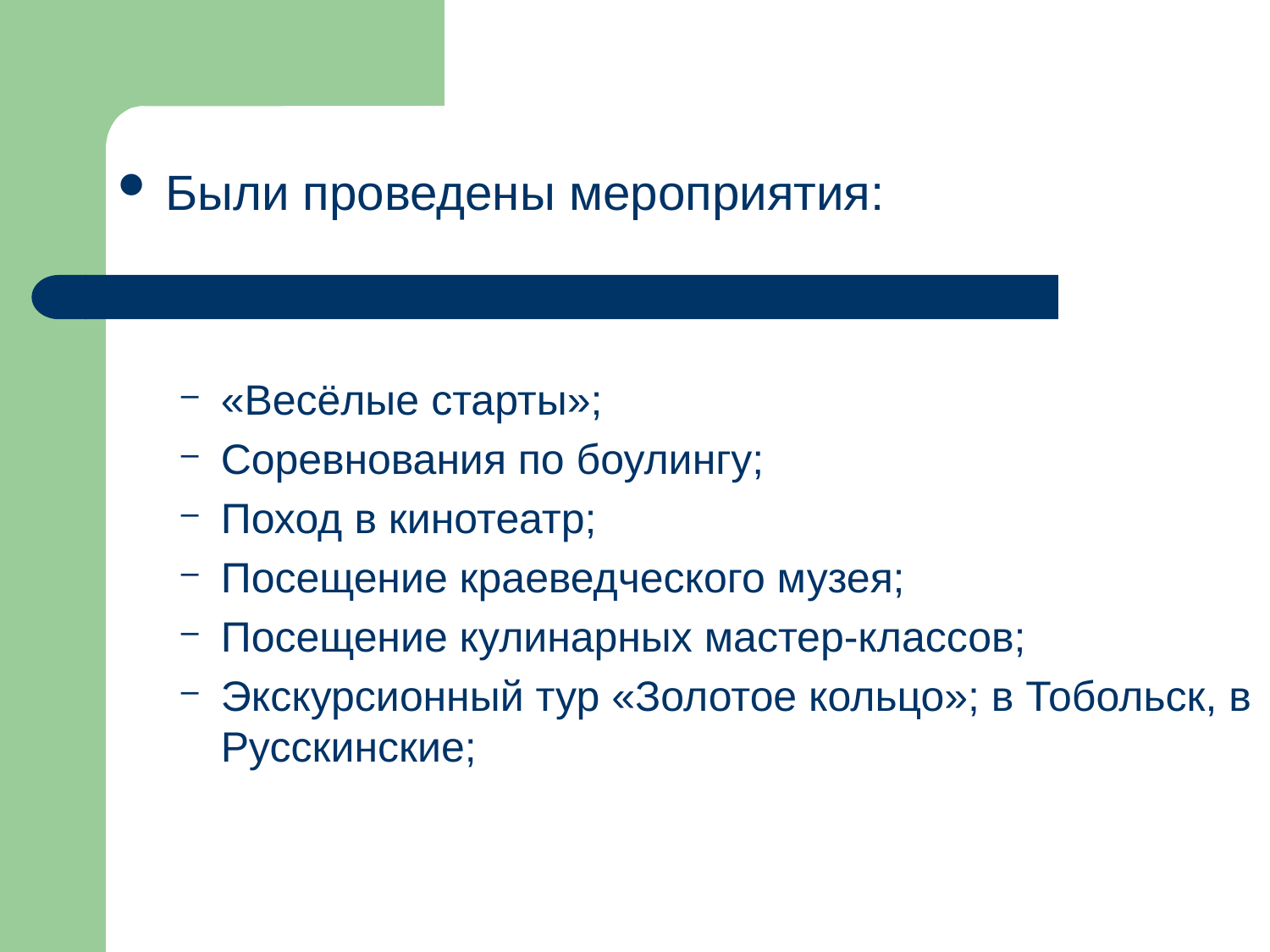

Были проведены мероприятия:

«Весёлые старты»;
Соревнования по боулингу;
Поход в кинотеатр;
Посещение краеведческого музея;
Посещение кулинарных мастер-классов;
Экскурсионный тур «Золотое кольцо»; в Тобольск, в Русскинские;